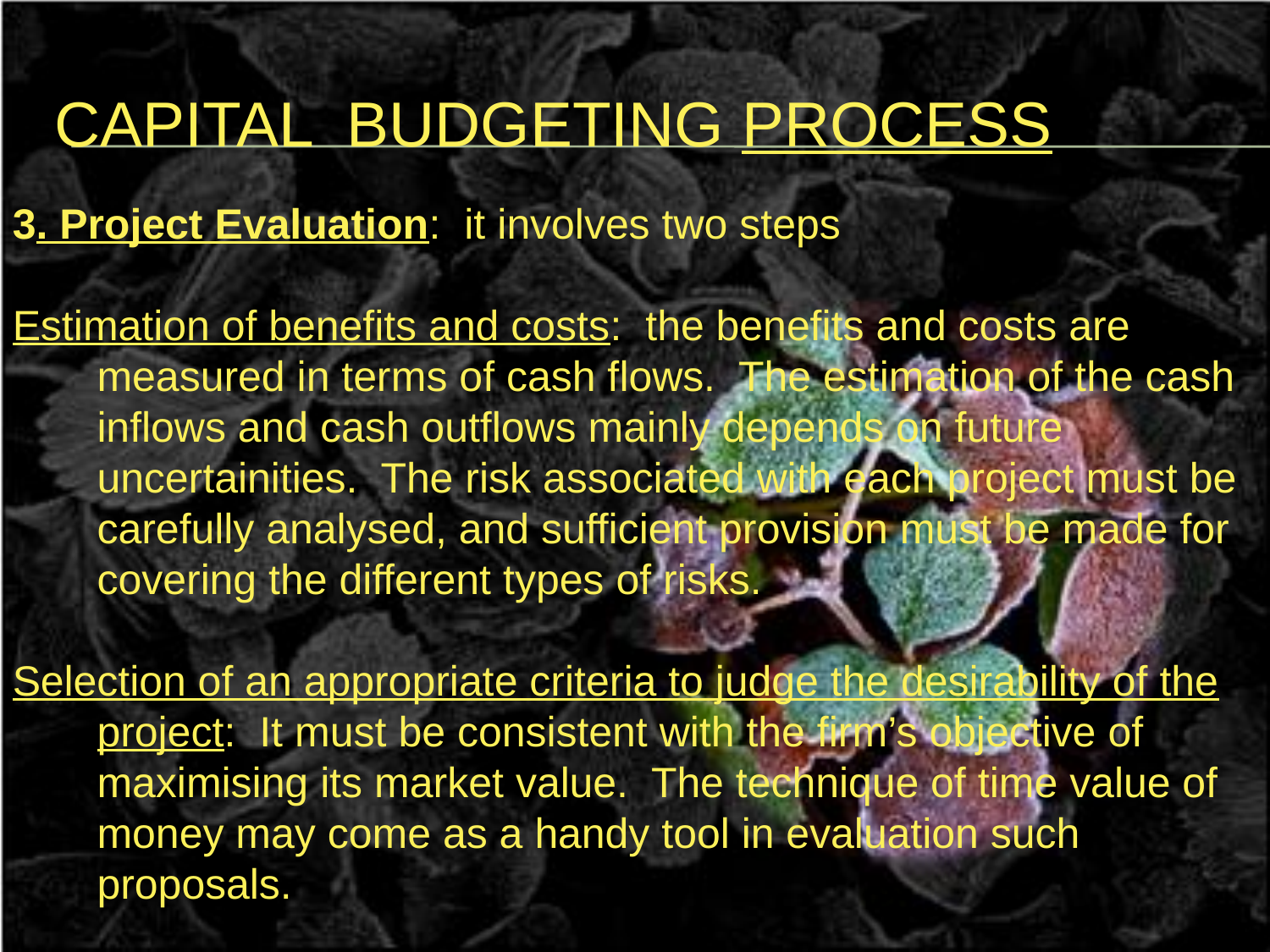

# Capital  Budgeting process
3. Project Evaluation:  it involves two steps

Estimation of benefits and costs:  the benefits and costs are measured in terms of cash flows.  The estimation of the cash inflows and cash outflows mainly depends on future uncertainities.  The risk associated with each project must be carefully analysed, and sufficient provision must be made for covering the different types of risks.

Selection of an appropriate criteria to judge the desirability of the project:  It must be consistent with the firm’s objective of maximising its market value.  The technique of time value of money may come as a handy tool in evaluation such proposals.